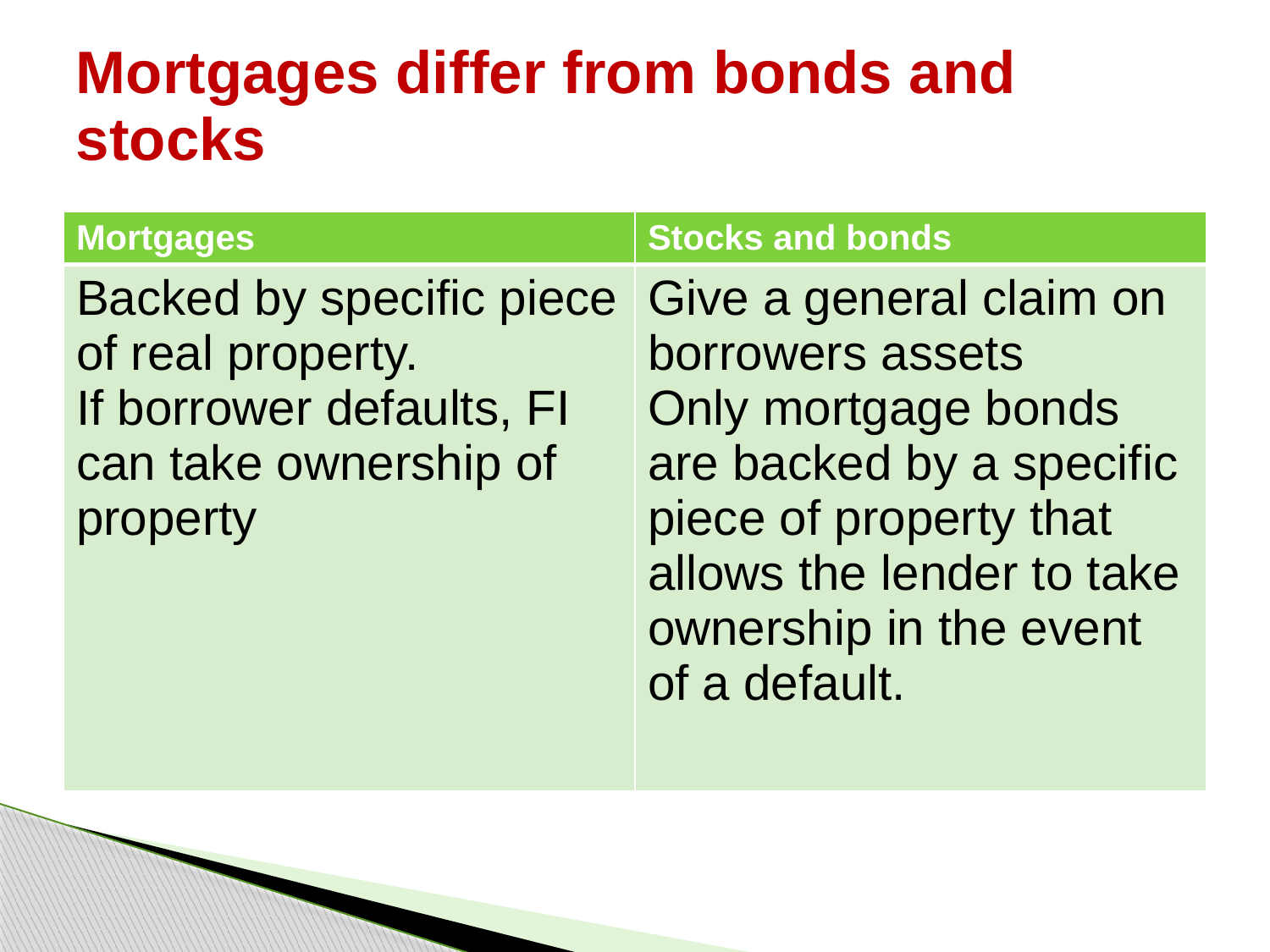

# Mortgages differ from bonds and stocks
| Mortgages | Stocks and bonds |
| --- | --- |
| Backed by specific piece of real property. If borrower defaults, FI can take ownership of property | Give a general claim on borrowers assets Only mortgage bonds are backed by a specific piece of property that allows the lender to take ownership in the event of a default. |